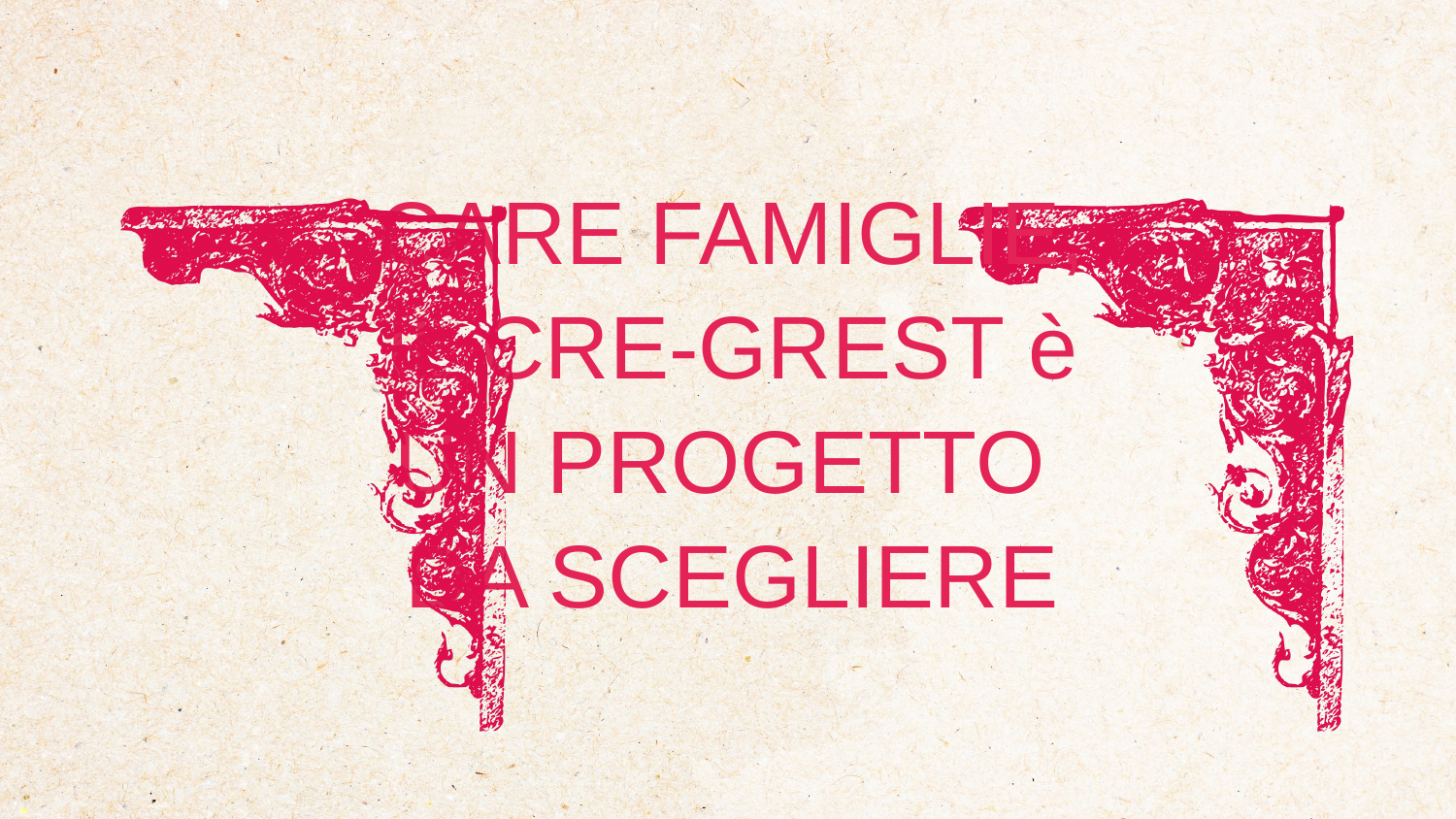

CARE FAMIGLIE,
IL CRE-GREST è
UN PROGETTO
DA SCEGLIERE